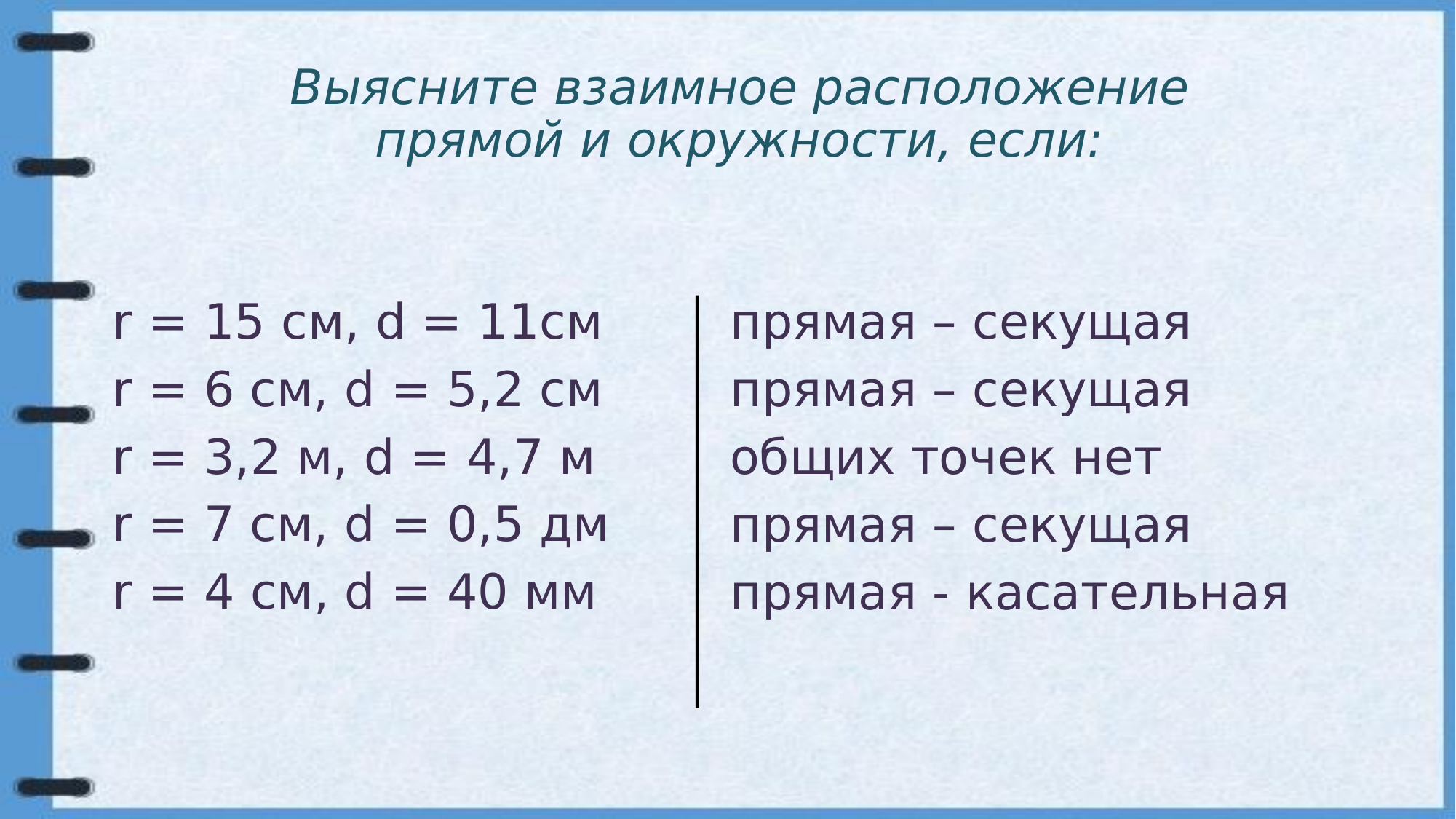

# Выясните взаимное расположение прямой и окружности, если:
r = 15 см, d = 11см
r = 6 см, d = 5,2 см
r = 3,2 м, d = 4,7 м
r = 7 см, d = 0,5 дм
r = 4 см, d = 40 мм
прямая – секущая
прямая – секущая
общих точек нет
прямая – секущая
прямая - касательная